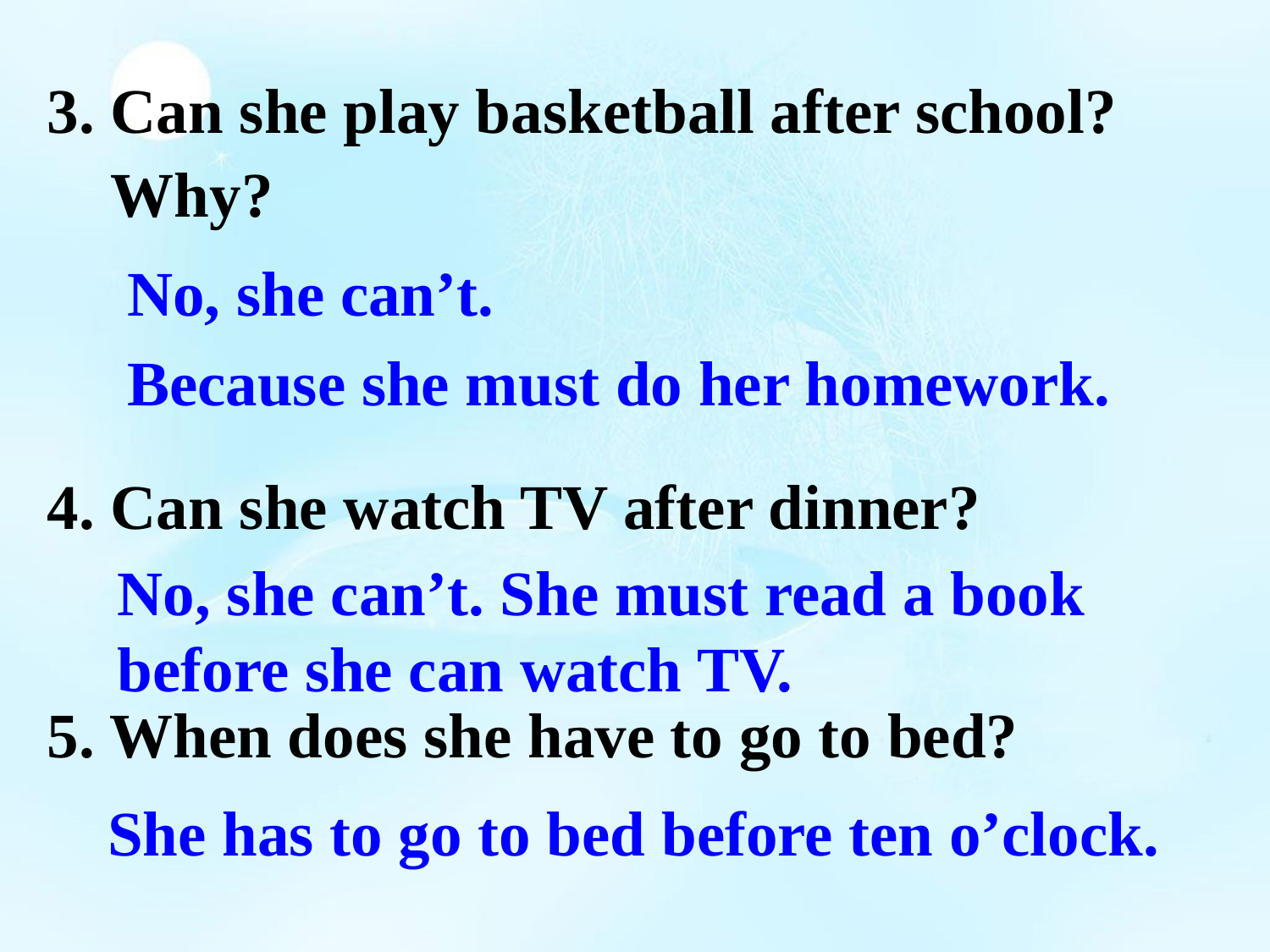

3. Can she play basketball after school?
    Why?

4. Can she watch TV after dinner?

5. When does she have to go to bed?
No, she can’t.
Because she must do her homework.
No, she can’t. She must read a book before she can watch TV.
She has to go to bed before ten o’clock.